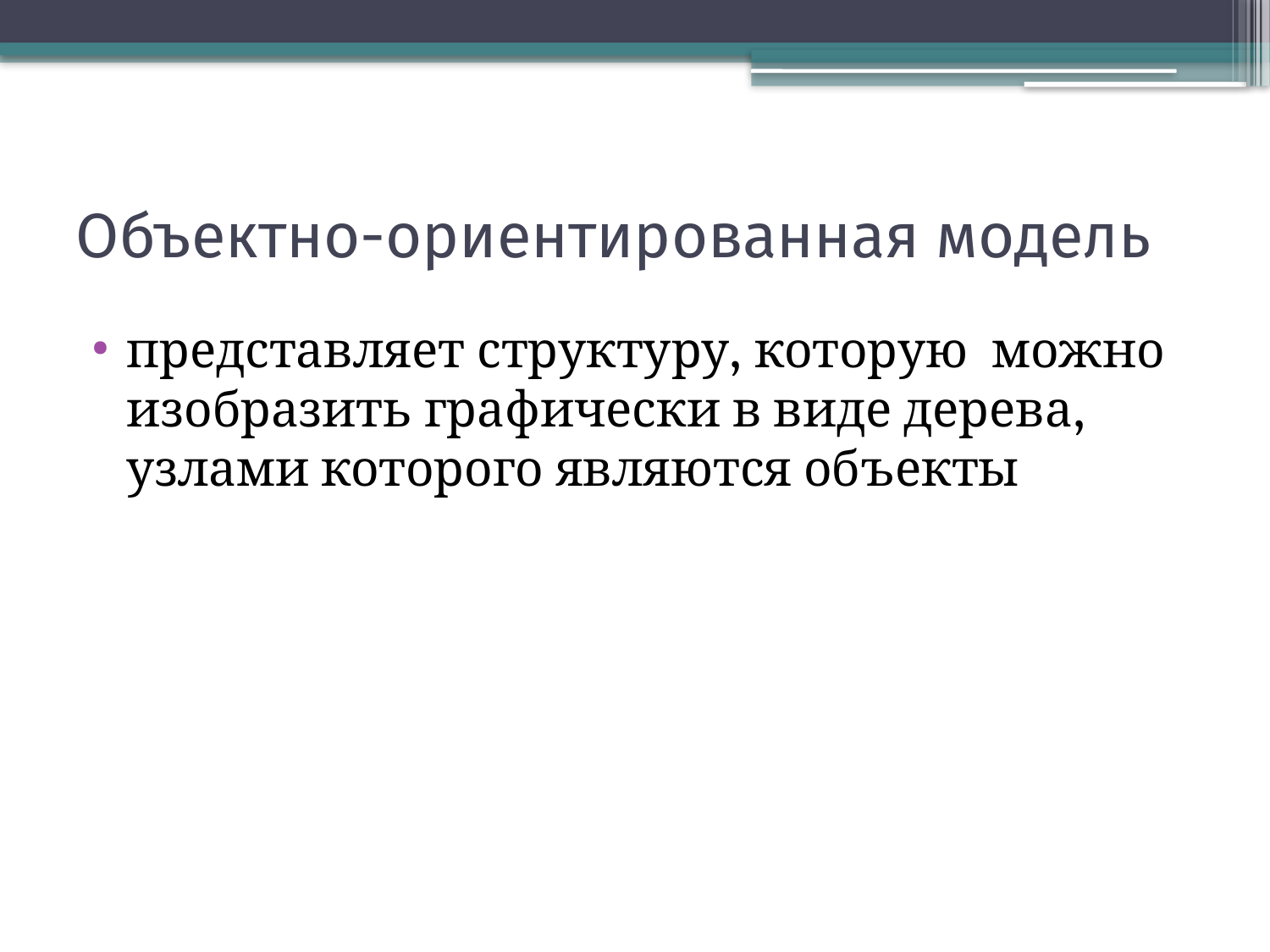

# Объектно-ориентированная модель
представляет структуру, которую  можно изобразить графически в виде дерева, узлами которого являются объекты